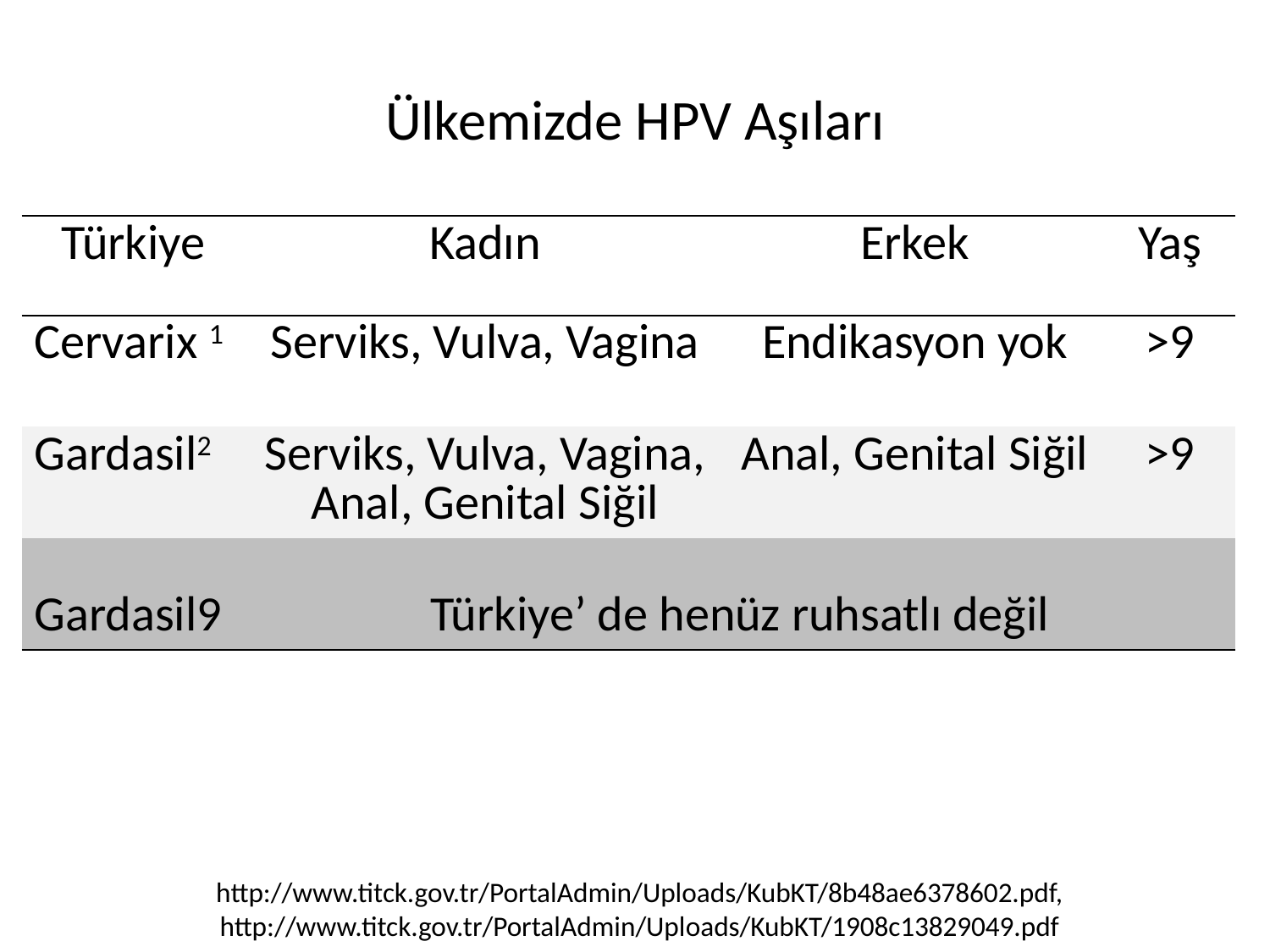

# Ülkemizde HPV Aşıları
| Türkiye | Kadın | Erkek | Yaş |
| --- | --- | --- | --- |
| Cervarix 1 | Serviks, Vulva, Vagina | Endikasyon yok | >9 |
| Gardasil2 | Serviks, Vulva, Vagina, Anal, Genital Siğil | Anal, Genital Siğil | >9 |
| Gardasil9 | Türkiye’ de henüz ruhsatlı değil |  |  |
http://www.titck.gov.tr/PortalAdmin/Uploads/KubKT/8b48ae6378602.pdf, http://www.titck.gov.tr/PortalAdmin/Uploads/KubKT/1908c13829049.pdf